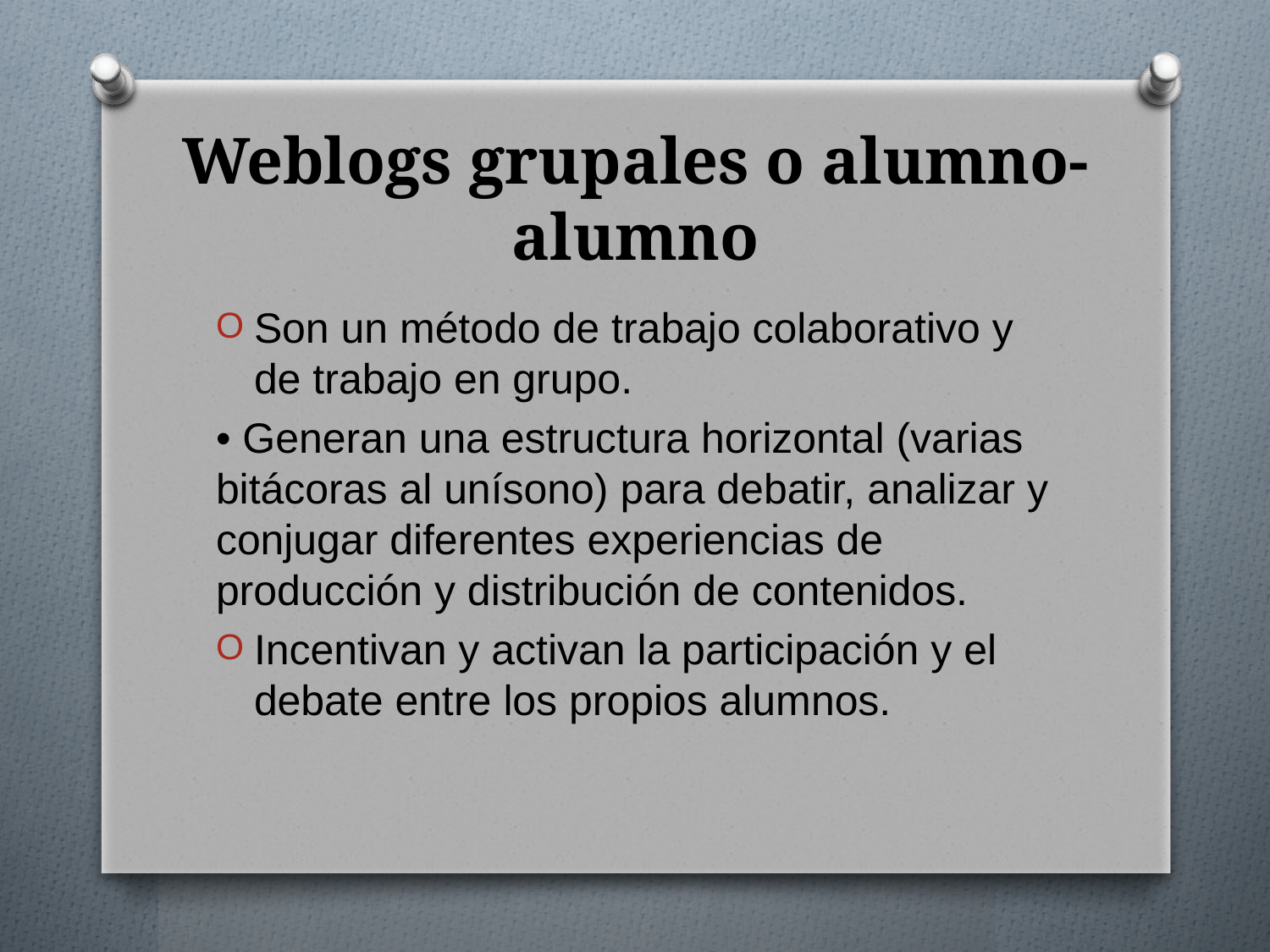

# Weblogs grupales o alumno-alumno
Son un método de trabajo colaborativo y de trabajo en grupo.
• Generan una estructura horizontal (varias bitácoras al unísono) para debatir, analizar y conjugar diferentes experiencias de producción y distribución de contenidos.
Incentivan y activan la participación y el debate entre los propios alumnos.